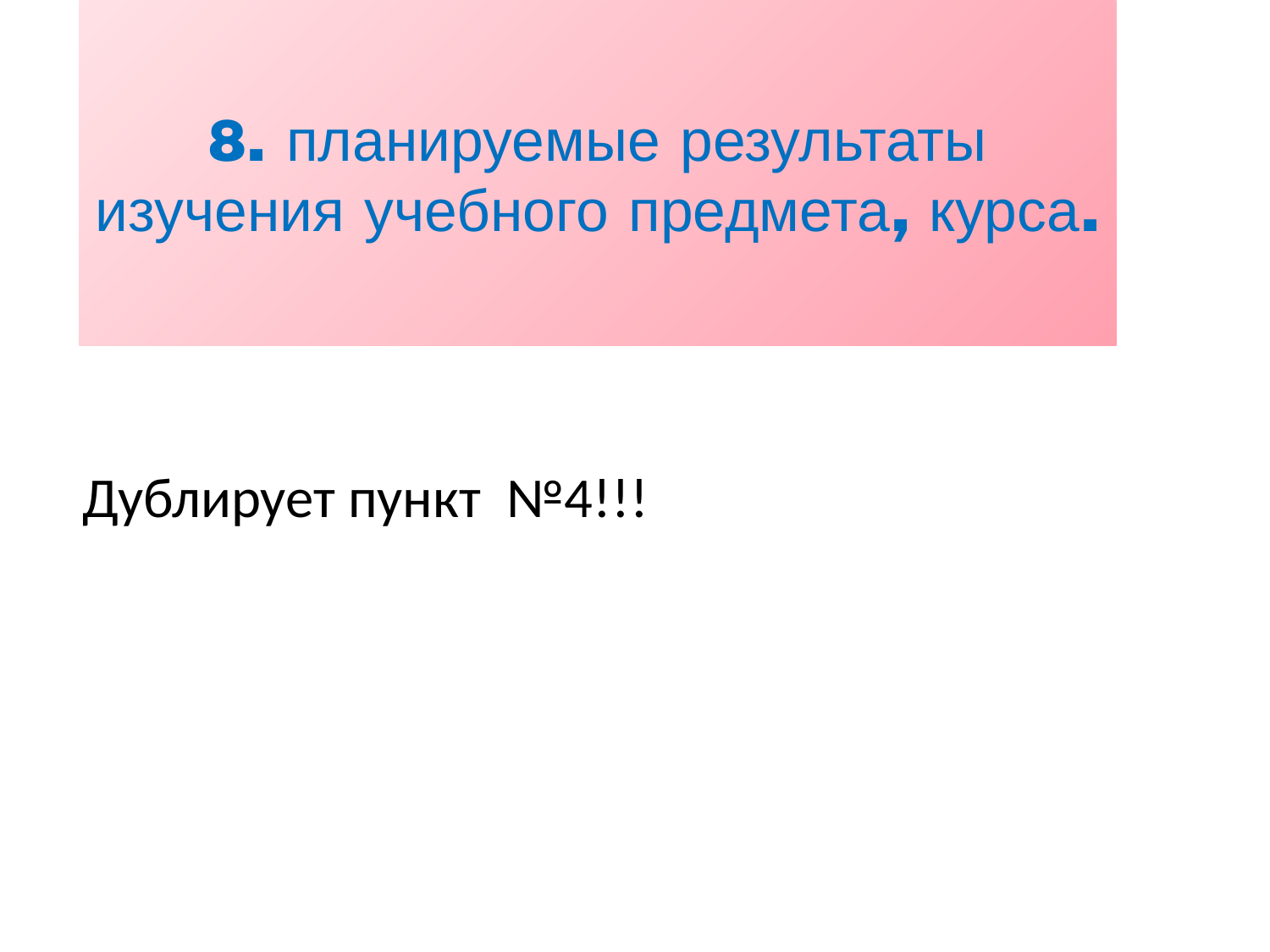

# 8. планируемые результаты изучения учебного предмета, курса.

Дублирует пункт  №4!!!